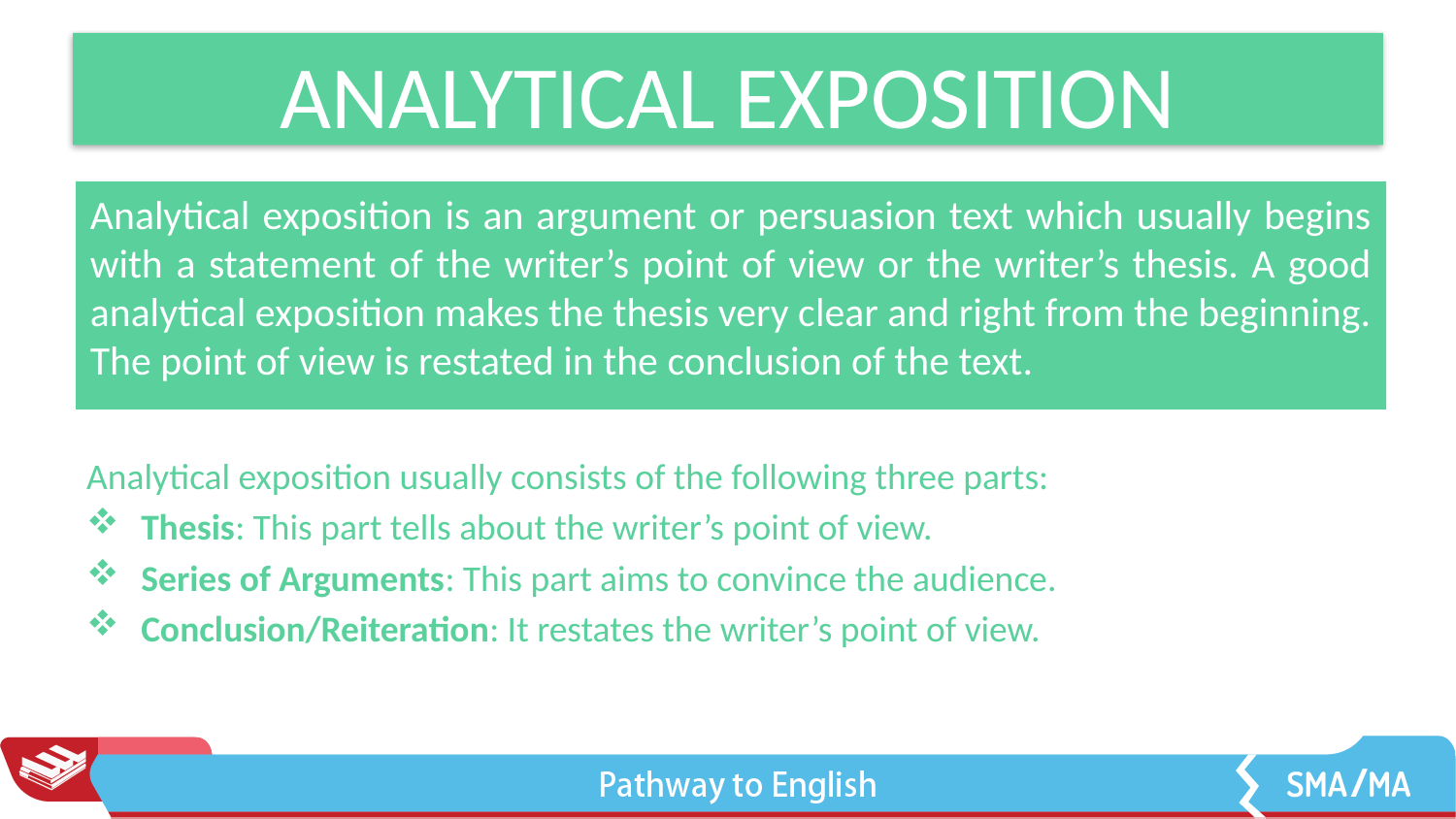

# ANALYTICAL EXPOSITION
Analytical exposition is an argument or persuasion text which usually begins with a statement of the writer’s point of view or the writer’s thesis. A good analytical exposition makes the thesis very clear and right from the beginning. The point of view is restated in the conclusion of the text.
Analytical exposition usually consists of the following three parts:
Thesis: This part tells about the writer’s point of view.
Series of Arguments: This part aims to convince the audience.
Conclusion/Reiteration: It restates the writer’s point of view.